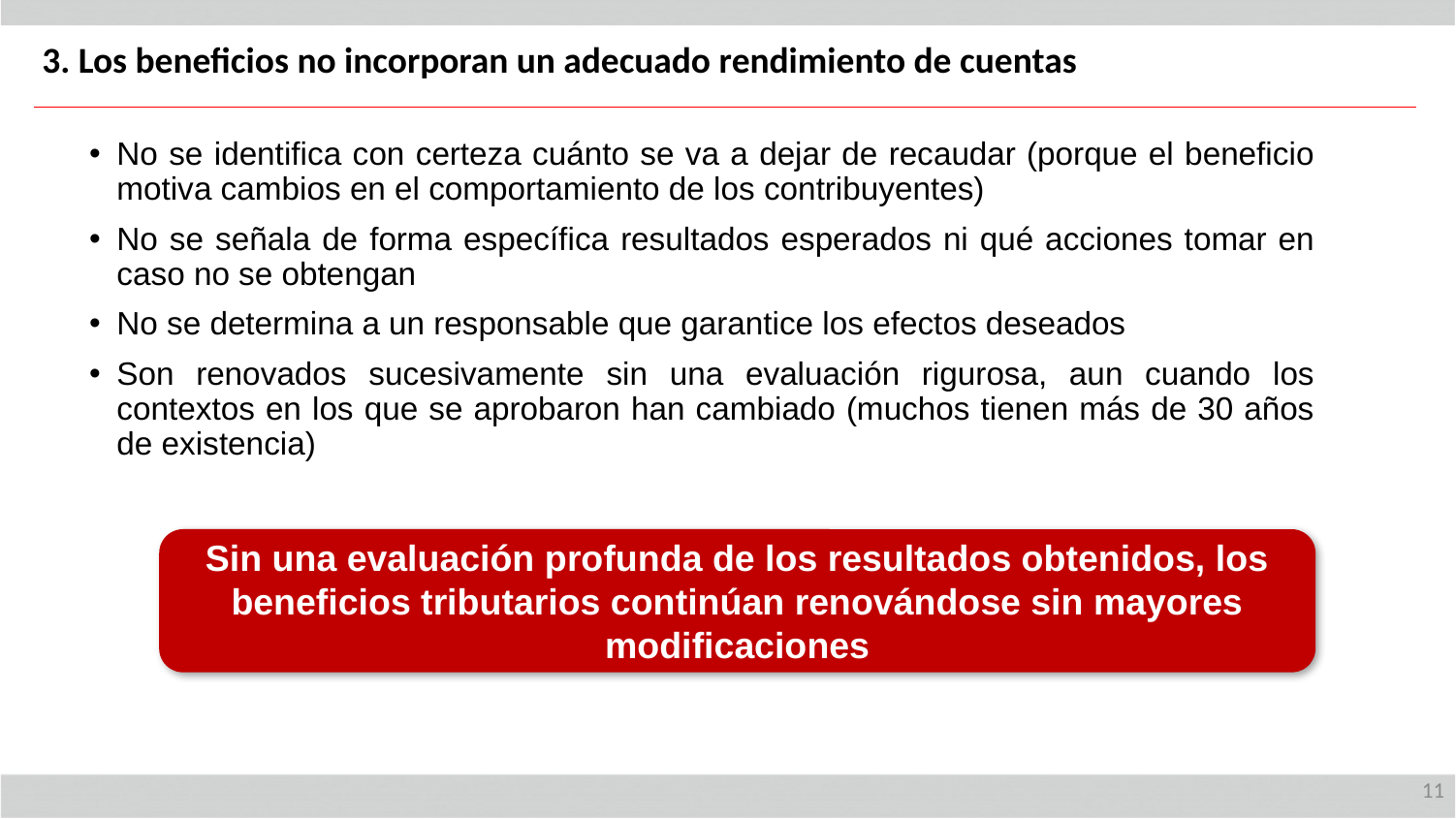

3. Los beneficios no incorporan un adecuado rendimiento de cuentas
No se identifica con certeza cuánto se va a dejar de recaudar (porque el beneficio motiva cambios en el comportamiento de los contribuyentes)
No se señala de forma específica resultados esperados ni qué acciones tomar en caso no se obtengan
No se determina a un responsable que garantice los efectos deseados
Son renovados sucesivamente sin una evaluación rigurosa, aun cuando los contextos en los que se aprobaron han cambiado (muchos tienen más de 30 años de existencia)
Sin una evaluación profunda de los resultados obtenidos, los beneficios tributarios continúan renovándose sin mayores modificaciones
11